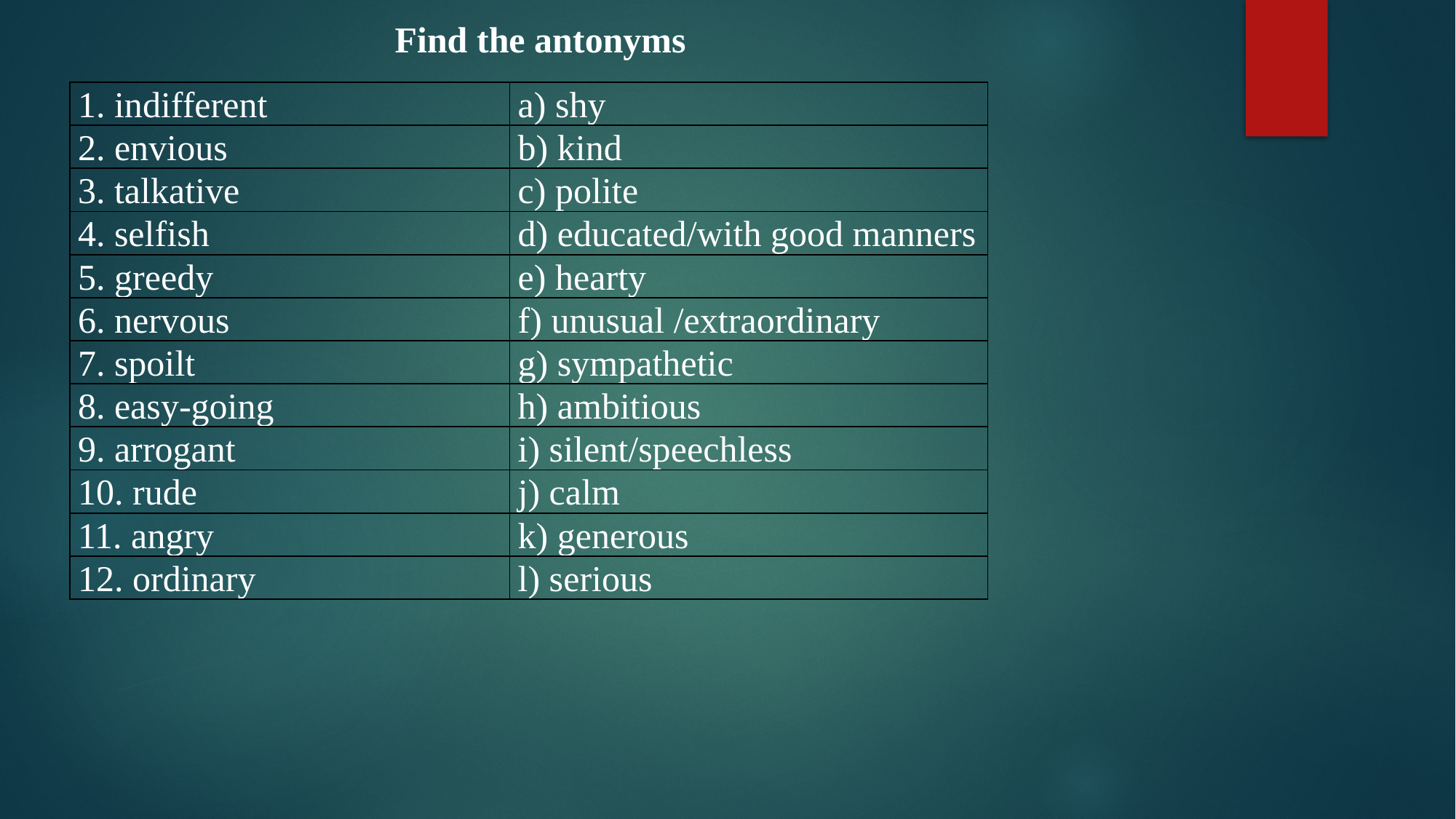

Find the antonyms
| 1. indifferent | a) shy |
| --- | --- |
| 2. envious | b) kind |
| 3. talkative | c) polite |
| 4. selfish | d) educated/with good manners |
| 5. greedy | e) hearty |
| 6. nervous | f) unusual /extraordinary |
| 7. spoilt | g) sympathetic |
| 8. easy-going | h) ambitious |
| 9. arrogant | i) silent/speechless |
| 10. rude | j) calm |
| 11. angry | k) generous |
| 12. ordinary | l) serious |